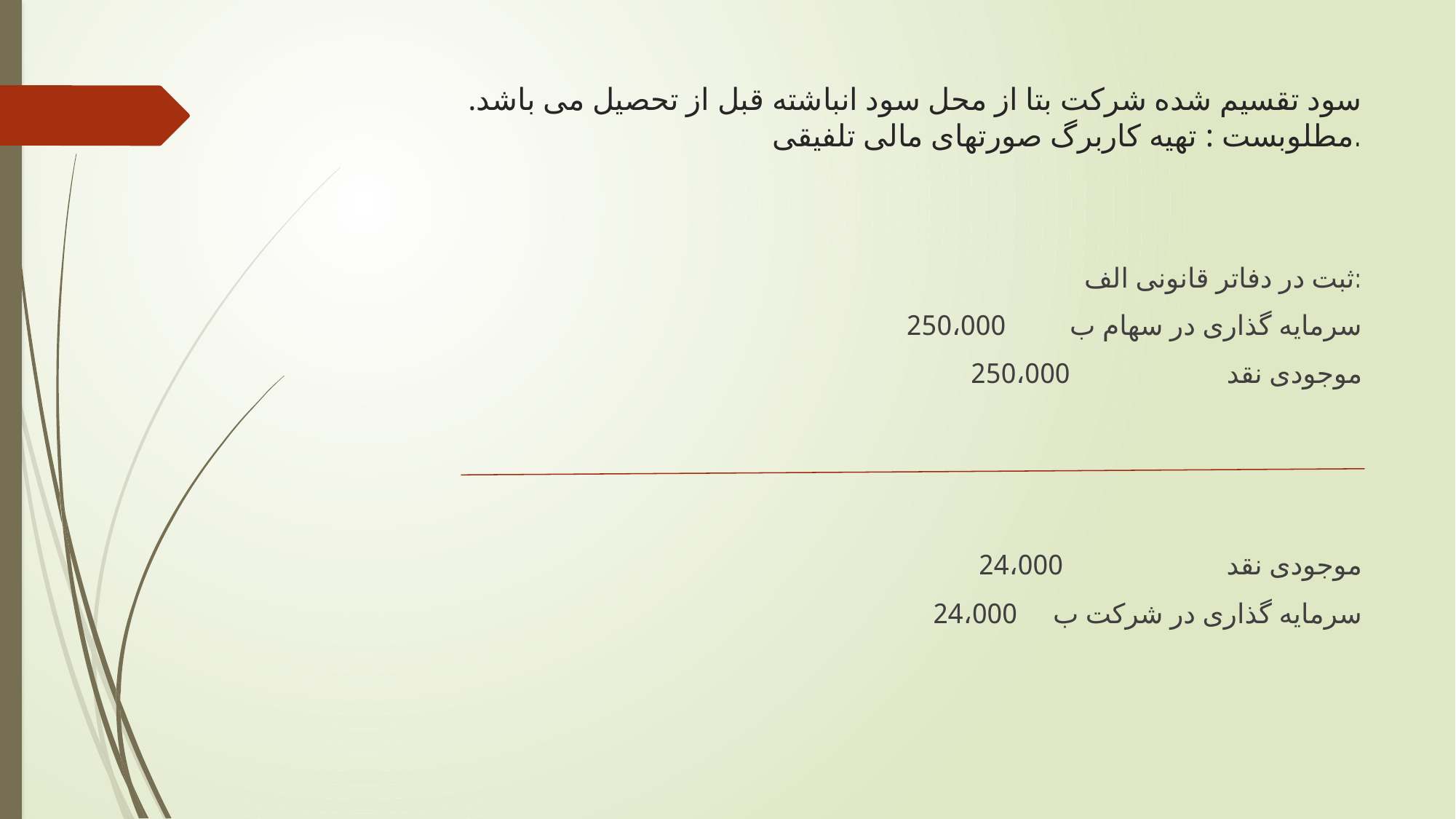

# سود تقسیم شده شرکت بتا از محل سود انباشته قبل از تحصیل می باشد. مطلوبست : تهیه کاربرگ صورتهای مالی تلفیقی.
ثبت در دفاتر قانونی الف:
سرمایه گذاری در سهام ب         250،000
                             موجودی نقد                      250،000

موجودی نقد                       24،000
                        سرمایه گذاری در شرکت ب     24،000